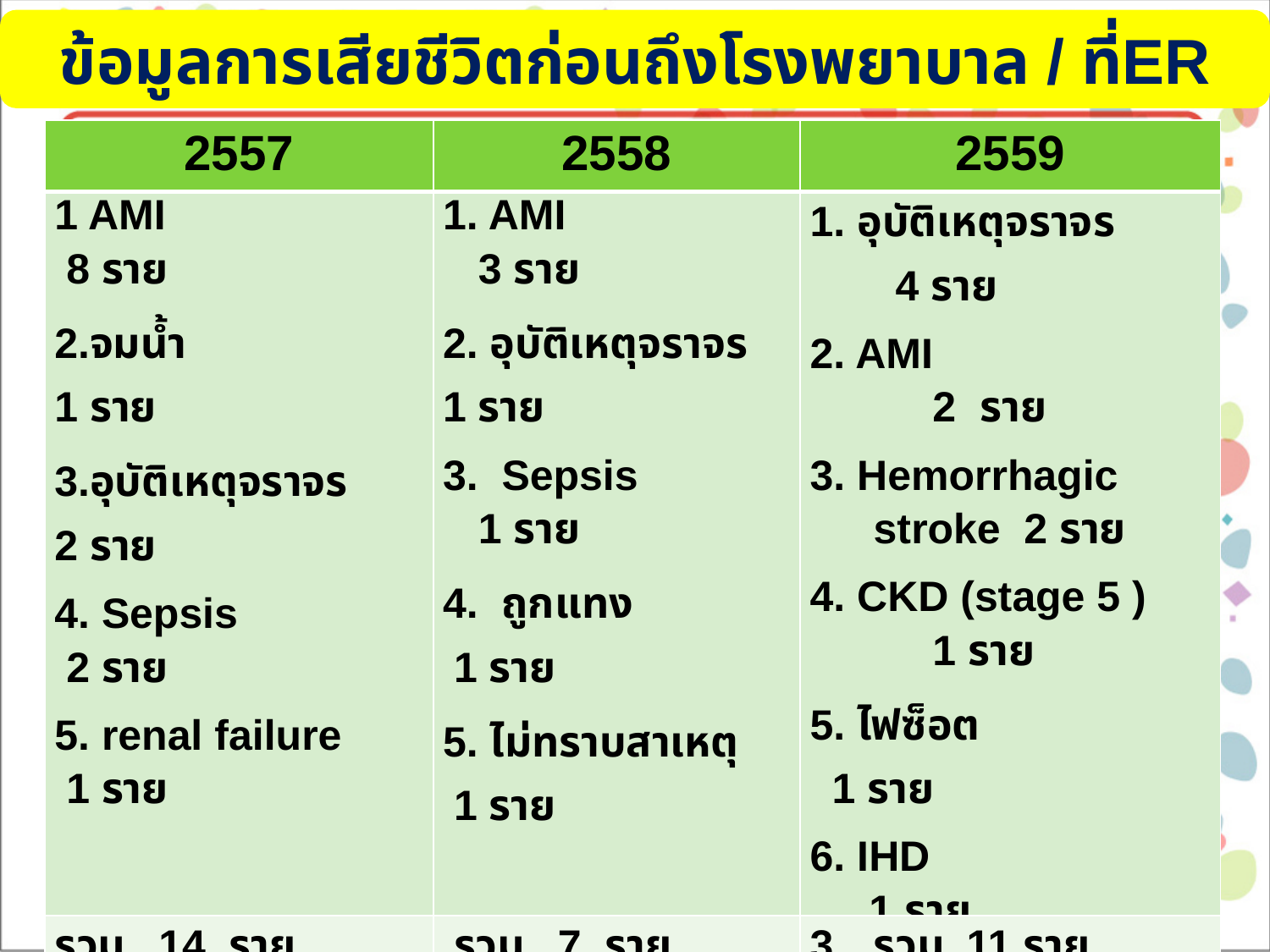

ข้อมูลการเสียชีวิตก่อนถึงโรงพยาบาล / ที่ER
| 2557 | 2558 | 2559 |
| --- | --- | --- |
| 1 AMI 8 ราย 2.จมน้ำ 1 ราย 3.อุบัติเหตุจราจร 2 ราย 4. Sepsis 2 ราย 5. renal failure 1 ราย | 1. AMI 3 ราย 2. อุบัติเหตุจราจร 1 ราย 3. Sepsis 1 ราย 4. ถูกแทง 1 ราย 5. ไม่ทราบสาเหตุ 1 ราย | 1. อุบัติเหตุจราจร 4 ราย 2. AMI 2 ราย 3. Hemorrhagic stroke 2 ราย 4. CKD (stage 5 ) 1 ราย 5. ไฟซ็อต 1 ราย 6. IHD 1 ราย |
| รวม 14 ราย | รวม 7 ราย | รวม 11 ราย |